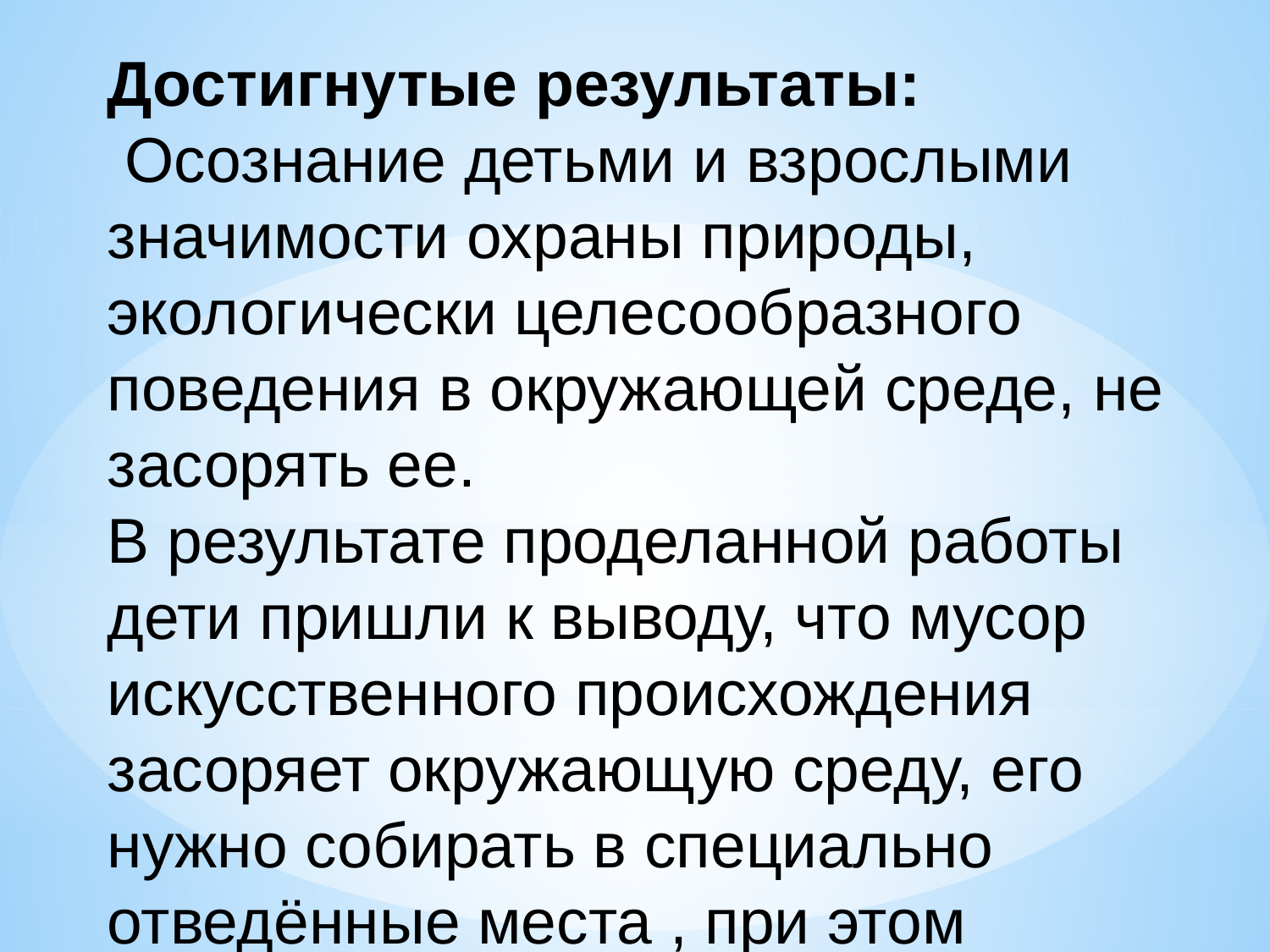

Достигнутые результаты:
 Осознание детьми и взрослыми значимости охраны природы, экологически целесообразного поведения в окружающей среде, не засорять ее.
В результате проделанной работы дети пришли к выводу, что мусор искусственного происхождения засоряет окружающую среду, его нужно собирать в специально отведённые места , при этом сортируя для вторичной переработки.